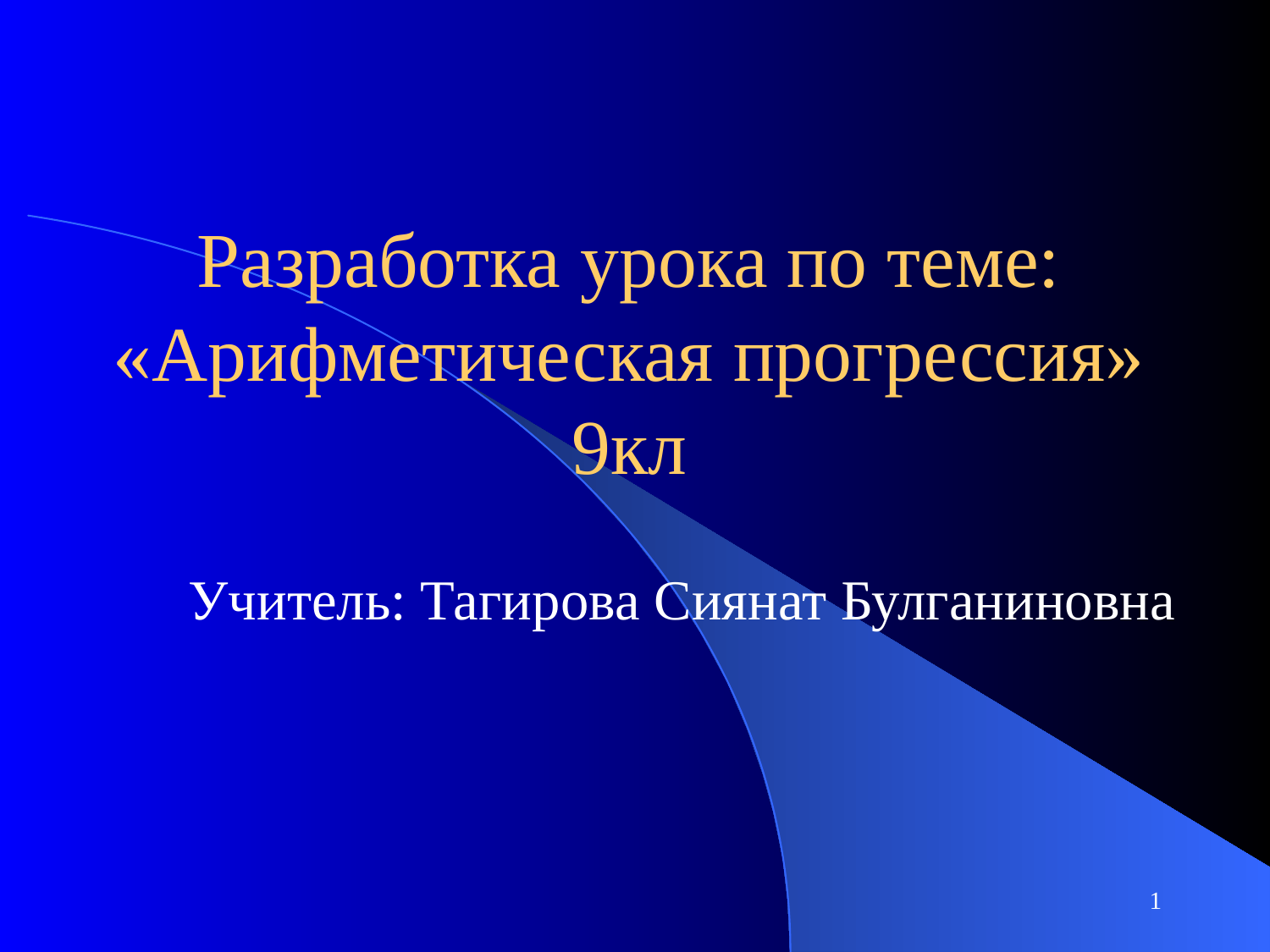

# Разработка урока по теме: «Арифметическая прогрессия» 9кл
Учитель: Тагирова Сиянат Булганиновна
1